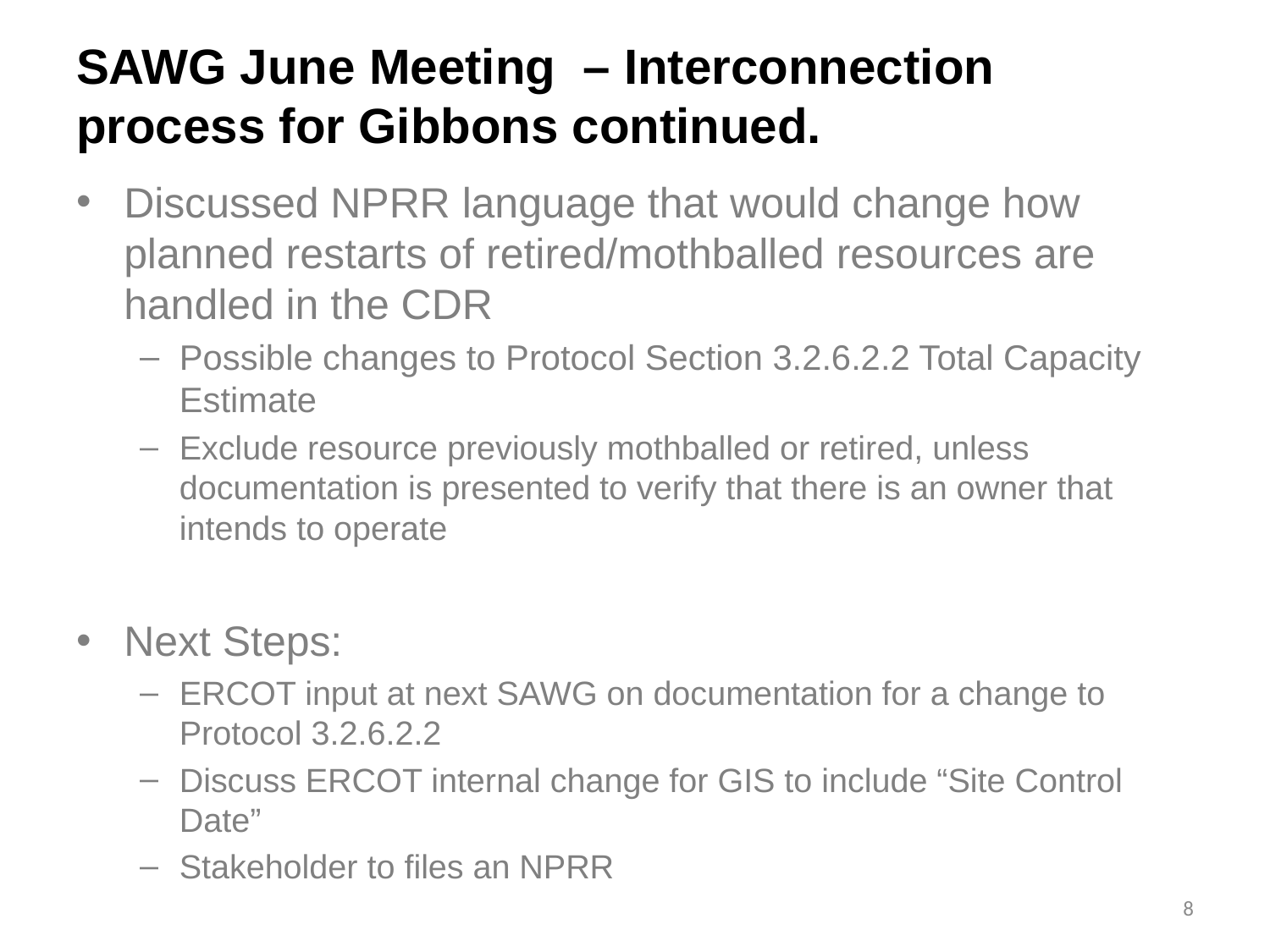

# SAWG June Meeting  – Interconnection process for Gibbons continued.

Discussed NPRR language that would change how planned restarts of retired/mothballed resources are handled in the CDR
Possible changes to Protocol Section 3.2.6.2.2 Total Capacity Estimate
Exclude resource previously mothballed or retired, unless documentation is presented to verify that there is an owner that intends to operate

Next Steps:
ERCOT input at next SAWG on documentation for a change to Protocol 3.2.6.2.2
Discuss ERCOT internal change for GIS to include “Site Control Date”
Stakeholder to files an NPRR

8